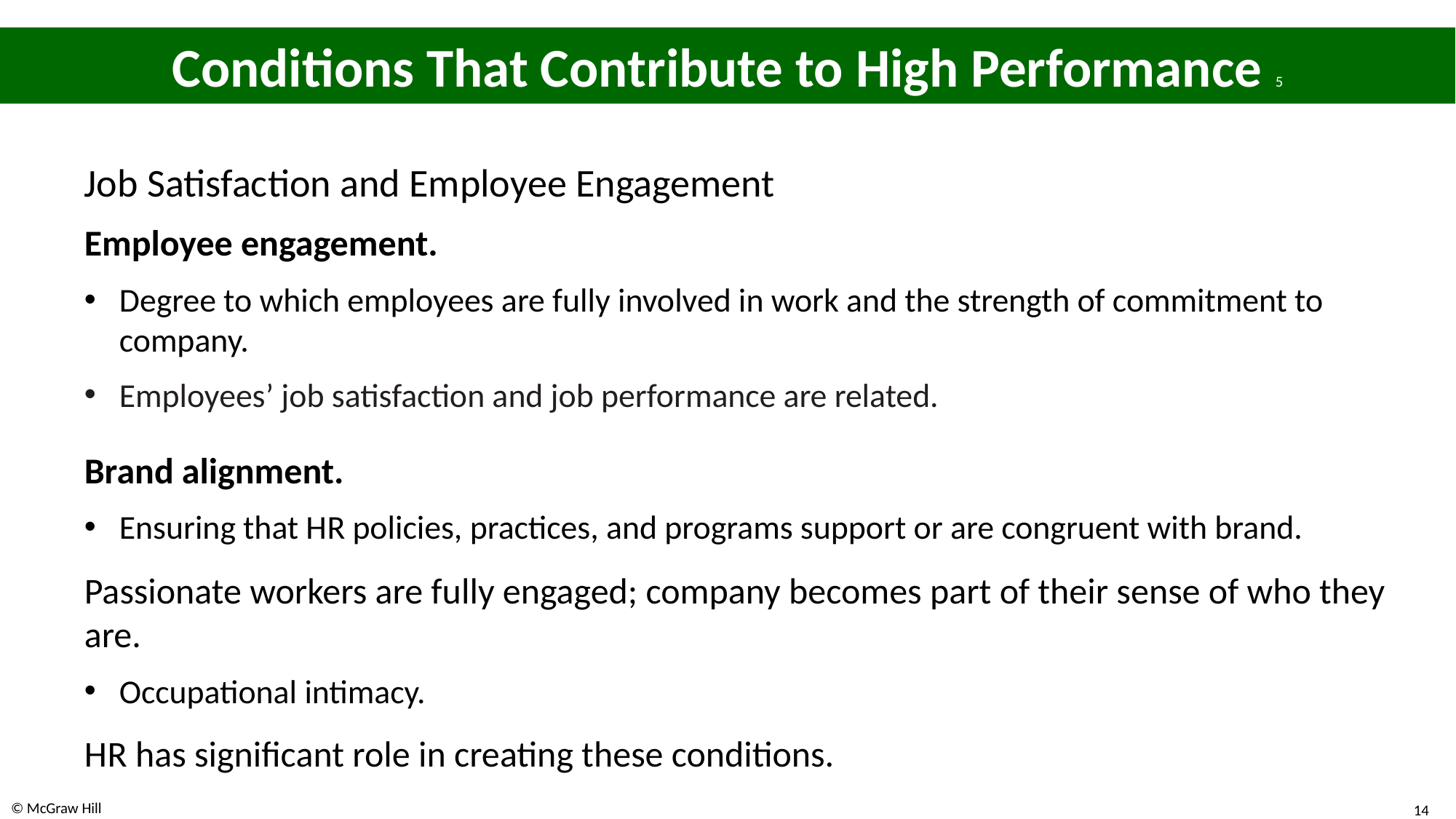

# Conditions That Contribute to High Performance 5
Job Satisfaction and Employee Engagement
Employee engagement.
Degree to which employees are fully involved in work and the strength of commitment to company.
Employees’ job satisfaction and job performance are related.
Brand alignment.
Ensuring that H R policies, practices, and programs support or are congruent with brand.
Passionate workers are fully engaged; company becomes part of their sense of who they are.
Occupational intimacy.
H R has significant role in creating these conditions.